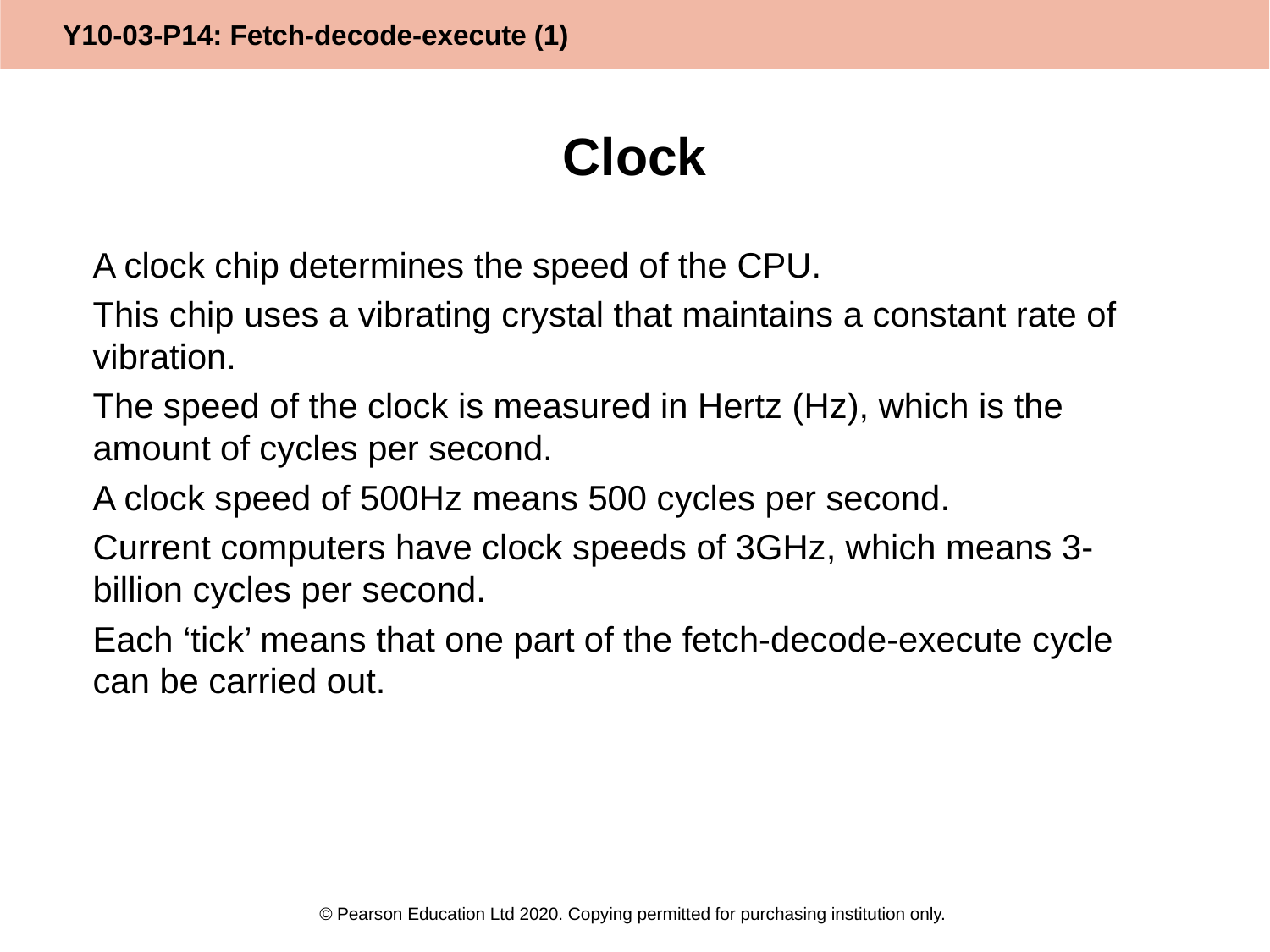

# Clock
A clock chip determines the speed of the CPU.
This chip uses a vibrating crystal that maintains a constant rate of vibration.
The speed of the clock is measured in Hertz (Hz), which is the amount of cycles per second.
A clock speed of 500Hz means 500 cycles per second.
Current computers have clock speeds of 3GHz, which means 3-billion cycles per second.
Each ‘tick’ means that one part of the fetch-decode-execute cycle can be carried out.

© Pearson Education Ltd 2020. Copying permitted for purchasing institution only.